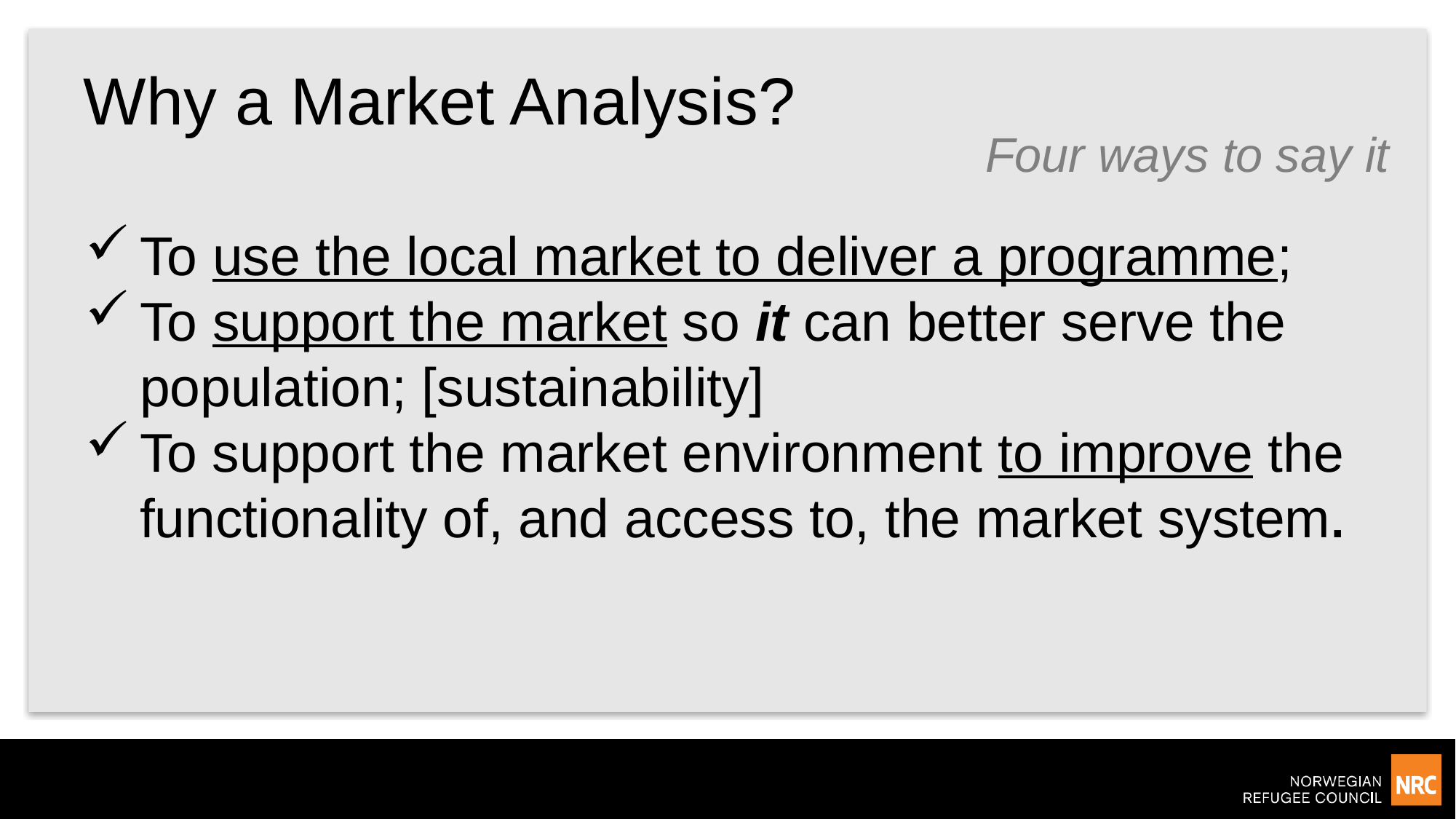

# Why a Market Analysis?
Four ways to say it

To use the local market to deliver a programme;
To support the market so it can better serve the population; [sustainability]
To support the market environment to improve the functionality of, and access to, the market system.